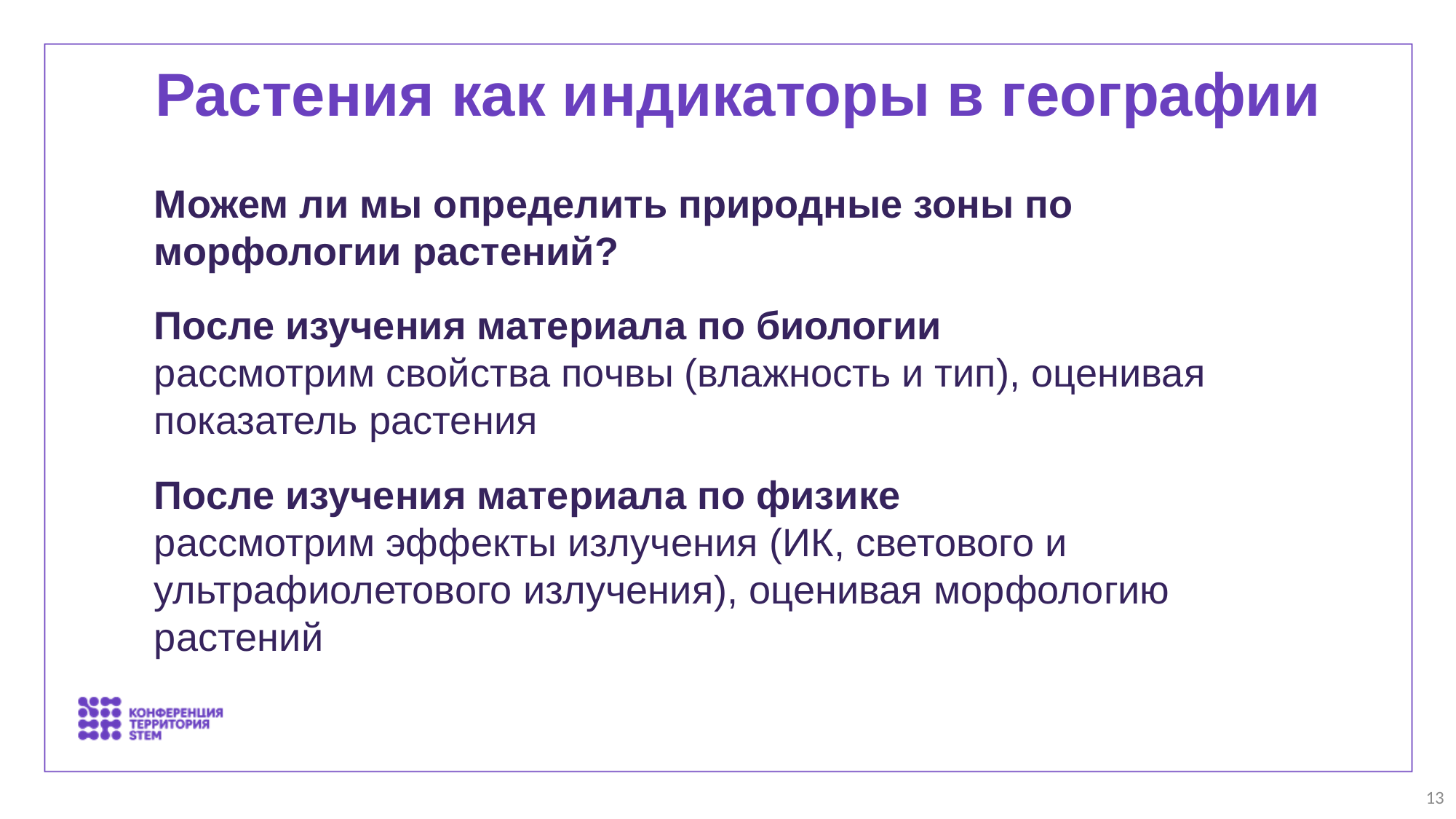

Растения как индикаторы в географии
Можем ли мы определить природные зоны по морфологии растений?
После изучения материала по биологии
рассмотрим свойства почвы (влажность и тип), оценивая показатель растения
После изучения материала по физике
рассмотрим эффекты излучения (ИК, светового и ультрафиолетового излучения), оценивая морфологию растений
13